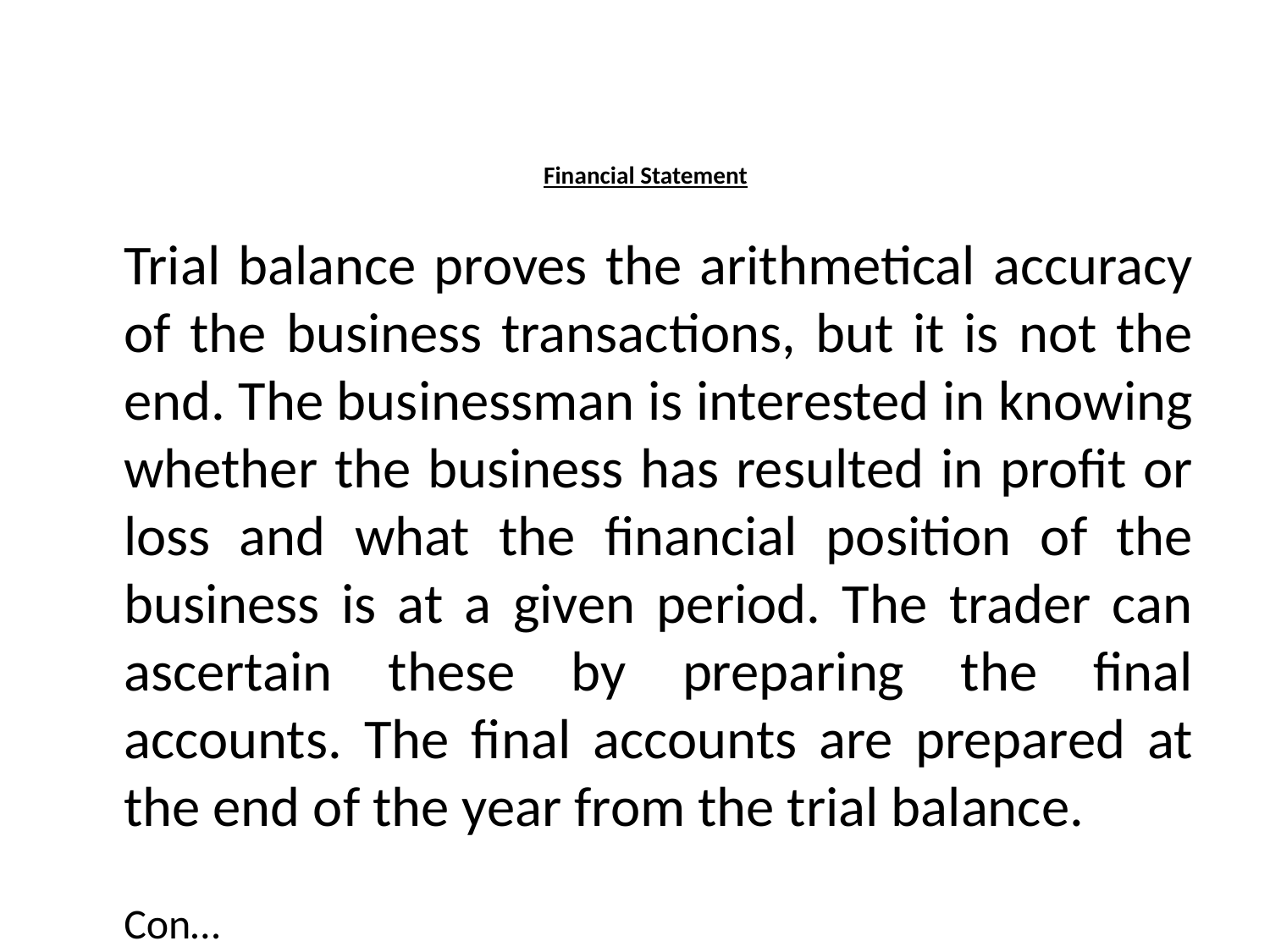

# Financial Statement
	Trial balance proves the arithmetical accuracy of the business transactions, but it is not the end. The businessman is interested in knowing whether the business has resulted in profit or loss and what the financial position of the business is at a given period. The trader can ascertain these by preparing the final accounts. The final accounts are prepared at the end of the year from the trial balance.
									Con…